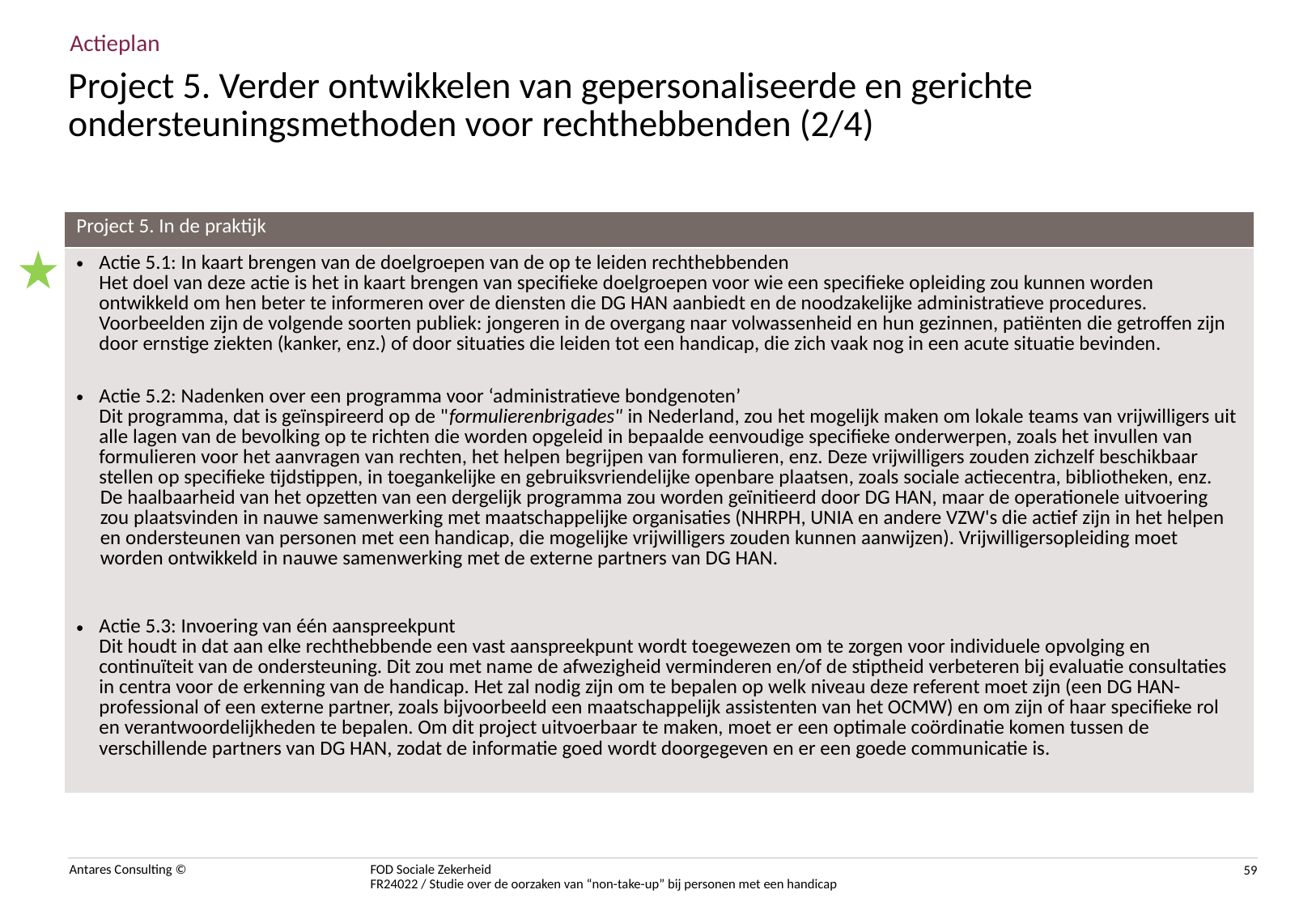

Actieplan
# Project 5. Verder ontwikkelen van gepersonaliseerde en gerichte ondersteuningsmethoden voor rechthebbenden (2/4)
| Project 5. In de praktijk |
| --- |
| Actie 5.1: In kaart brengen van de doelgroepen van de op te leiden rechthebbenden Het doel van deze actie is het in kaart brengen van specifieke doelgroepen voor wie een specifieke opleiding zou kunnen worden ontwikkeld om hen beter te informeren over de diensten die DG HAN aanbiedt en de noodzakelijke administratieve procedures. Voorbeelden zijn de volgende soorten publiek: jongeren in de overgang naar volwassenheid en hun gezinnen, patiënten die getroffen zijn door ernstige ziekten (kanker, enz.) of door situaties die leiden tot een handicap, die zich vaak nog in een acute situatie bevinden. |
| Actie 5.2: Nadenken over een programma voor ‘administratieve bondgenoten’ Dit programma, dat is geïnspireerd op de "formulierenbrigades" in Nederland, zou het mogelijk maken om lokale teams van vrijwilligers uit alle lagen van de bevolking op te richten die worden opgeleid in bepaalde eenvoudige specifieke onderwerpen, zoals het invullen van formulieren voor het aanvragen van rechten, het helpen begrijpen van formulieren, enz. Deze vrijwilligers zouden zichzelf beschikbaar stellen op specifieke tijdstippen, in toegankelijke en gebruiksvriendelijke openbare plaatsen, zoals sociale actiecentra, bibliotheken, enz. De haalbaarheid van het opzetten van een dergelijk programma zou worden geïnitieerd door DG HAN, maar de operationele uitvoering zou plaatsvinden in nauwe samenwerking met maatschappelijke organisaties (NHRPH, UNIA en andere VZW's die actief zijn in het helpen en ondersteunen van personen met een handicap, die mogelijke vrijwilligers zouden kunnen aanwijzen). Vrijwilligersopleiding moet worden ontwikkeld in nauwe samenwerking met de externe partners van DG HAN. |
| Actie 5.3: Invoering van één aanspreekpunt Dit houdt in dat aan elke rechthebbende een vast aanspreekpunt wordt toegewezen om te zorgen voor individuele opvolging en continuïteit van de ondersteuning. Dit zou met name de afwezigheid verminderen en/of de stiptheid verbeteren bij evaluatie consultaties in centra voor de erkenning van de handicap. Het zal nodig zijn om te bepalen op welk niveau deze referent moet zijn (een DG HAN-professional of een externe partner, zoals bijvoorbeeld een maatschappelijk assistenten van het OCMW) en om zijn of haar specifieke rol en verantwoordelijkheden te bepalen. Om dit project uitvoerbaar te maken, moet er een optimale coördinatie komen tussen de verschillende partners van DG HAN, zodat de informatie goed wordt doorgegeven en er een goede communicatie is. |